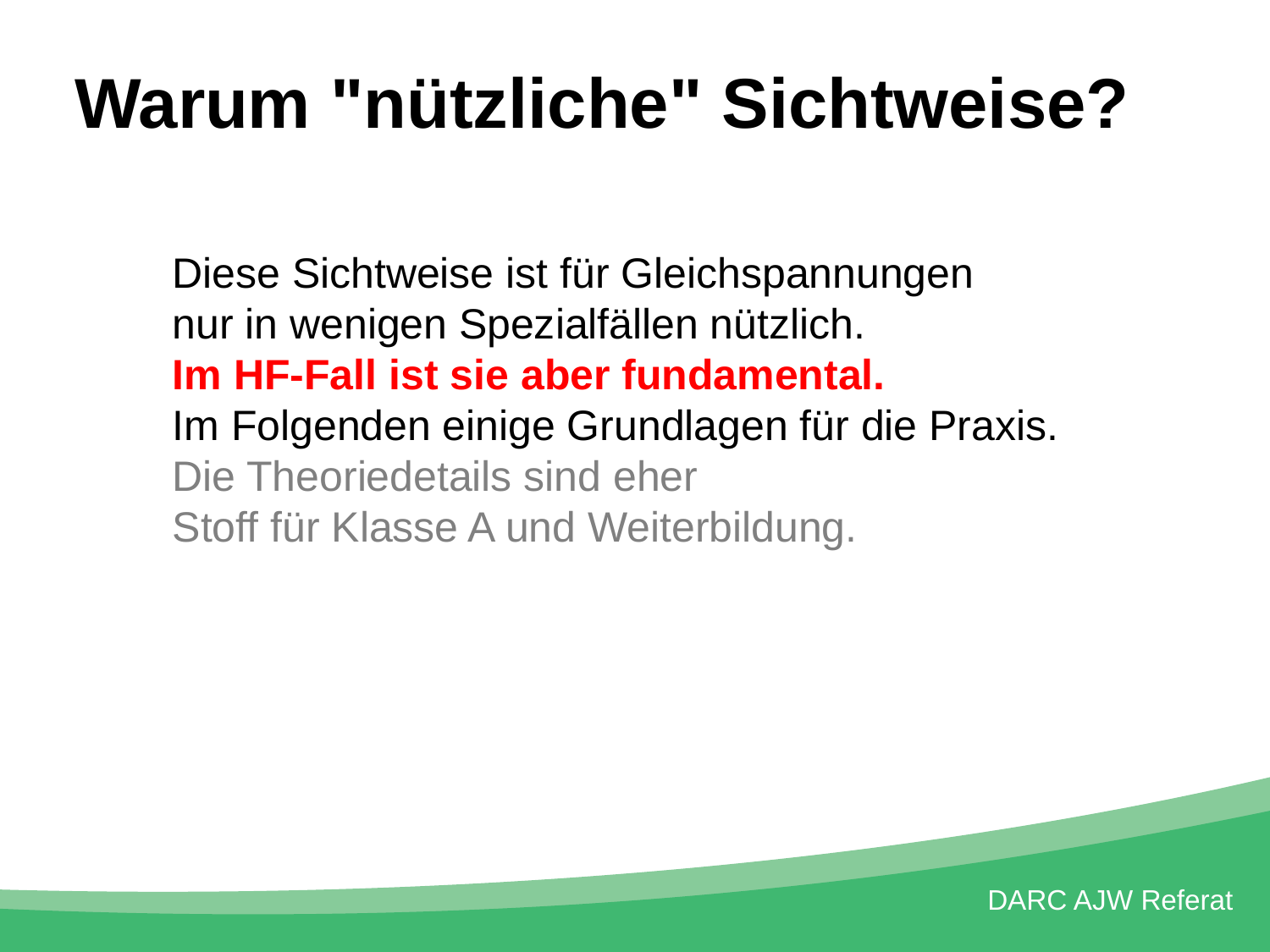

Warum "nützliche" Sichtweise?
Diese Sichtweise ist für Gleichspannungen
nur in wenigen Spezialfällen nützlich.
Im HF-Fall ist sie aber fundamental.
Im Folgenden einige Grundlagen für die Praxis.
Die Theoriedetails sind eher
Stoff für Klasse A und Weiterbildung.